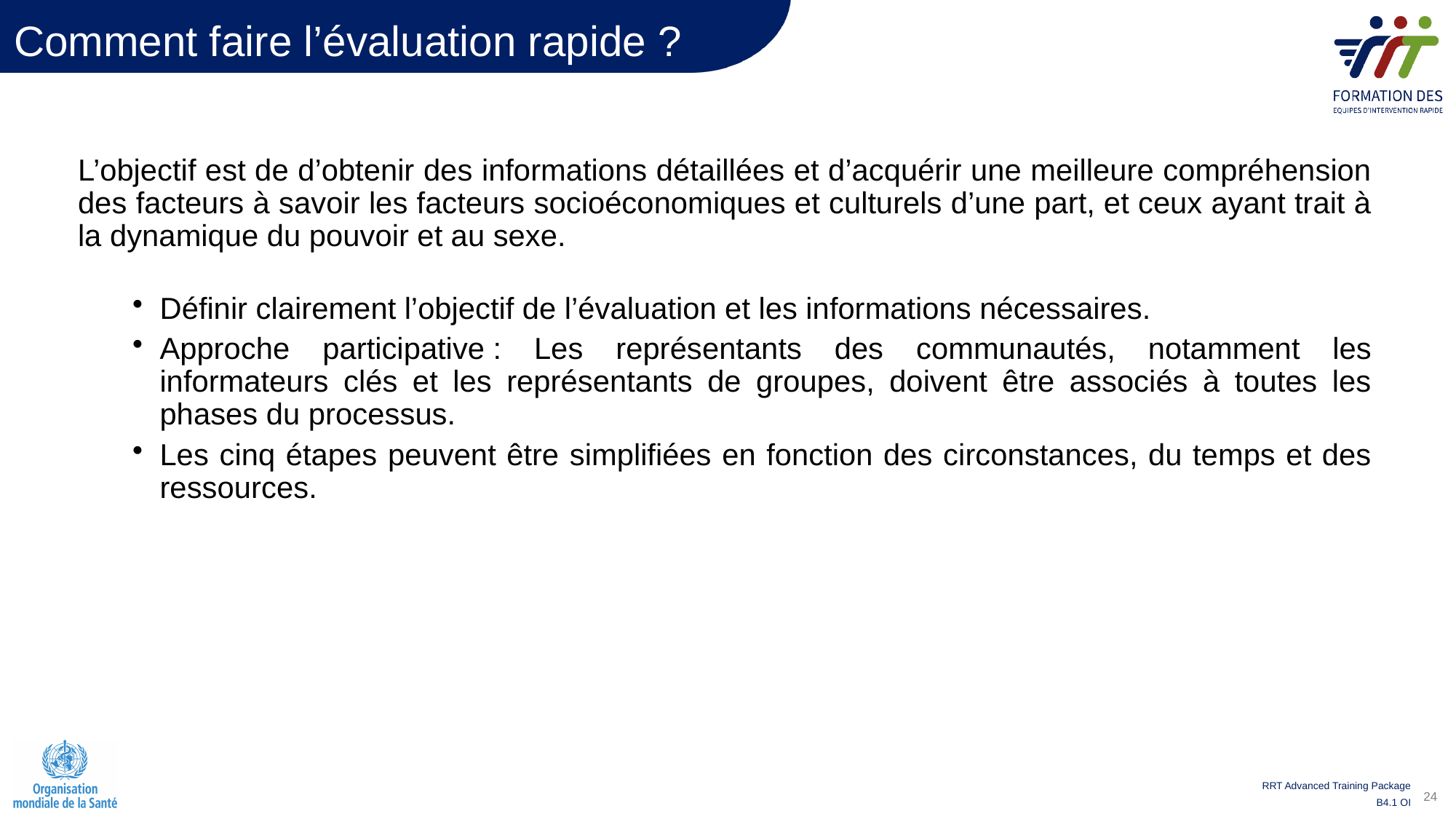

Comment faire l’évaluation rapide ?
L’objectif est de d’obtenir des informations détaillées et d’acquérir une meilleure compréhension des facteurs à savoir les facteurs socioéconomiques et culturels d’une part, et ceux ayant trait à la dynamique du pouvoir et au sexe.

Définir clairement l’objectif de l’évaluation et les informations nécessaires.
Approche participative : Les représentants des communautés, notamment les informateurs clés et les représentants de groupes, doivent être associés à toutes les phases du processus.
Les cinq étapes peuvent être simplifiées en fonction des circonstances, du temps et des ressources.